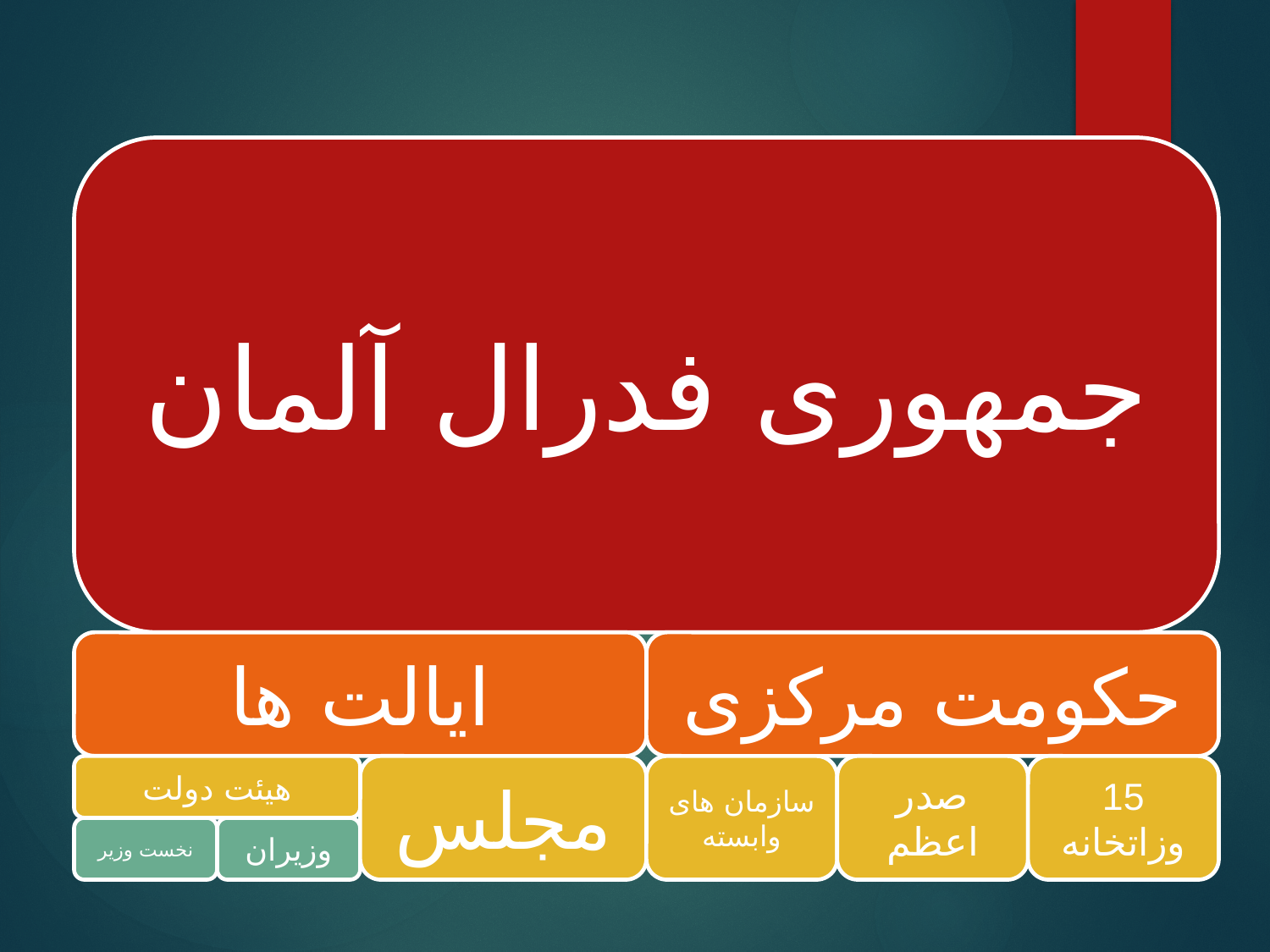

جمهوری فدرال آلمان
ایالت ها
هیئت دولت
مجلس
حکومت مرکزی
صدر اعظم
سازمان های وابسته
15 وزاتخانه
نخست وزیر
وزیران